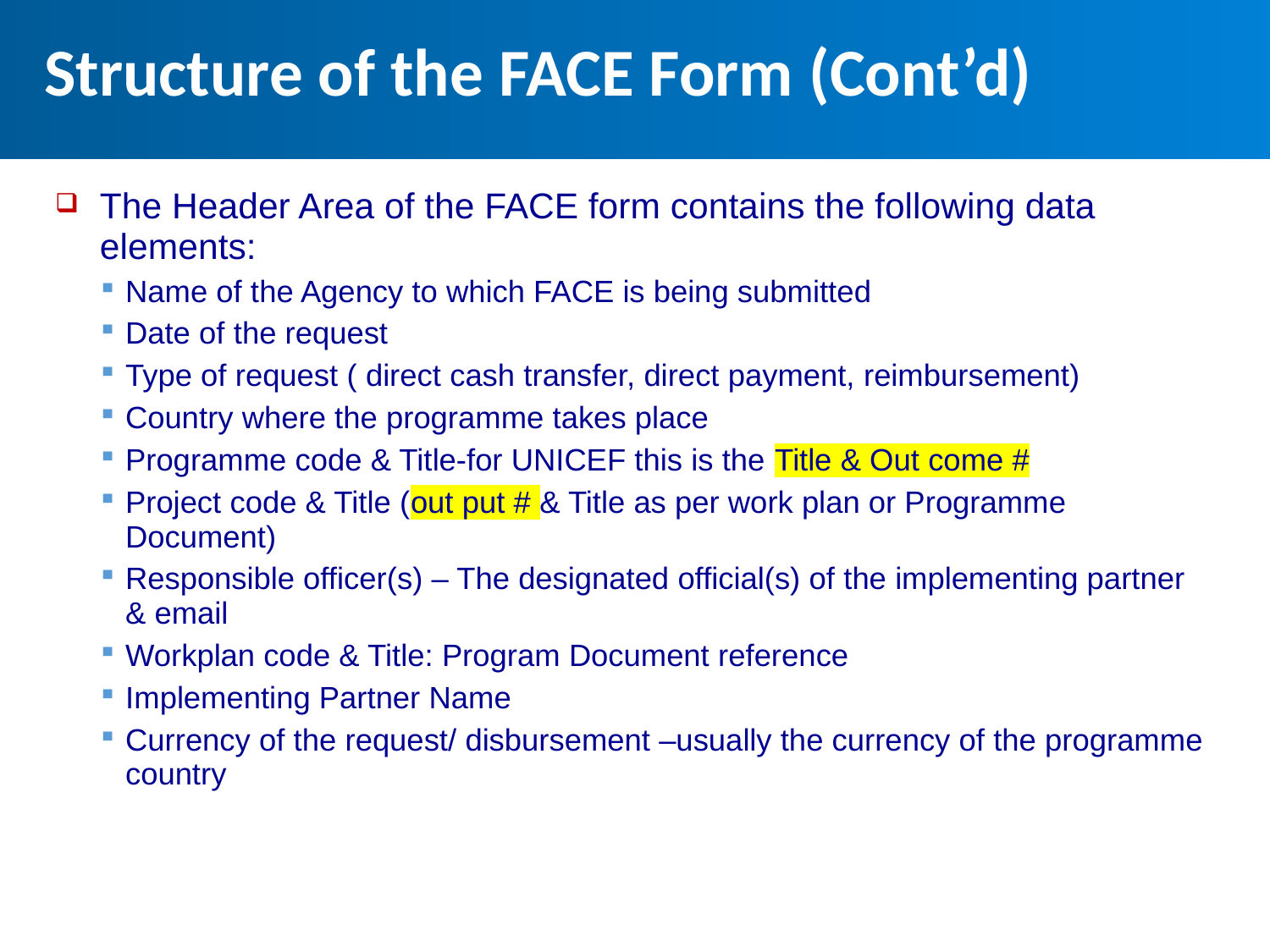

# Structure of the FACE Form (Cont’d)
The Header Area of the FACE form contains the following data elements:
Name of the Agency to which FACE is being submitted
Date of the request
Type of request ( direct cash transfer, direct payment, reimbursement)
Country where the programme takes place
Programme code & Title-for UNICEF this is the Title & Out come #
Project code & Title (out put # & Title as per work plan or Programme Document)
Responsible officer(s) – The designated official(s) of the implementing partner & email
Workplan code & Title: Program Document reference
Implementing Partner Name
Currency of the request/ disbursement –usually the currency of the programme country